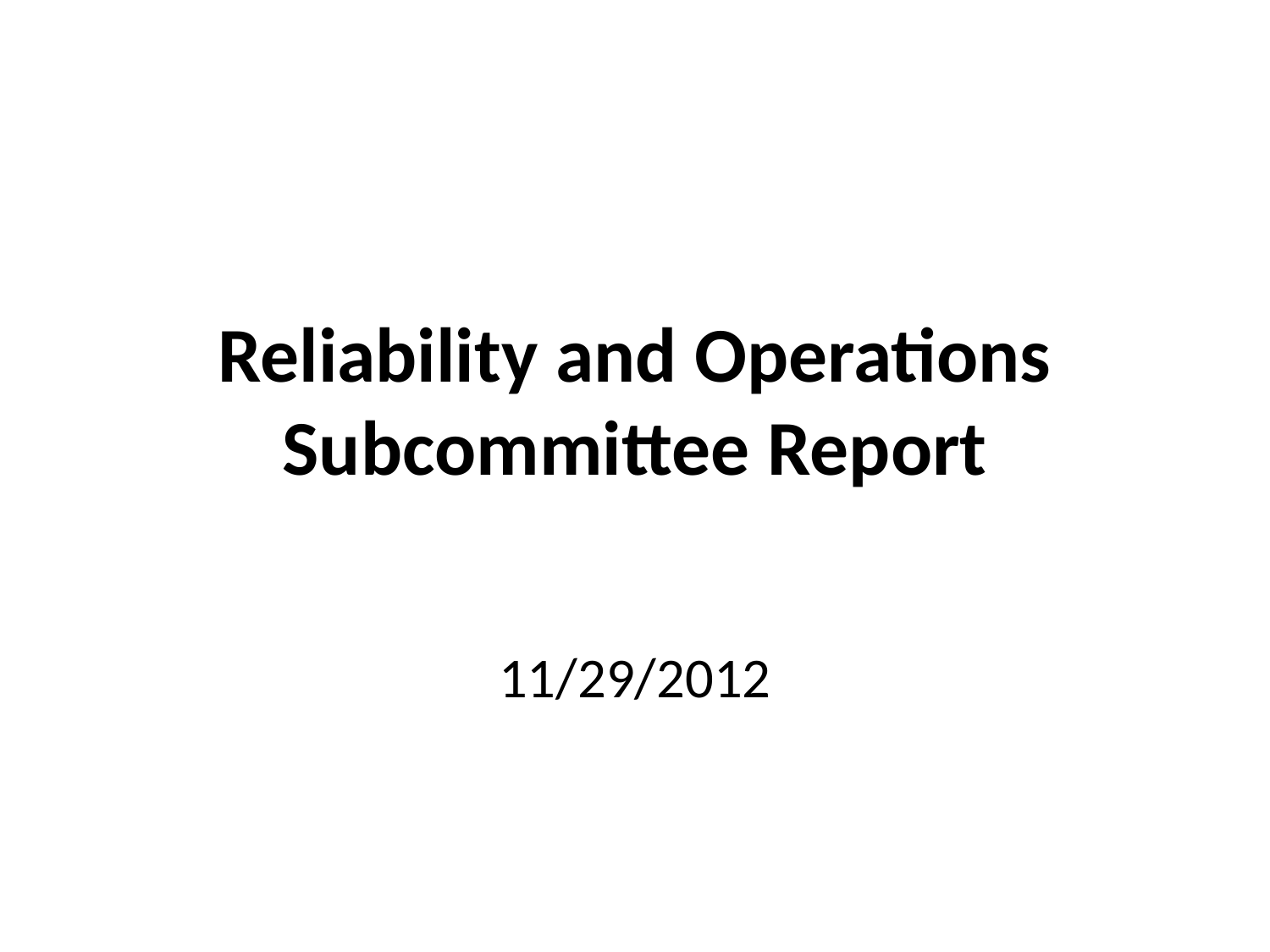

# Reliability and Operations Subcommittee Report
11/29/2012